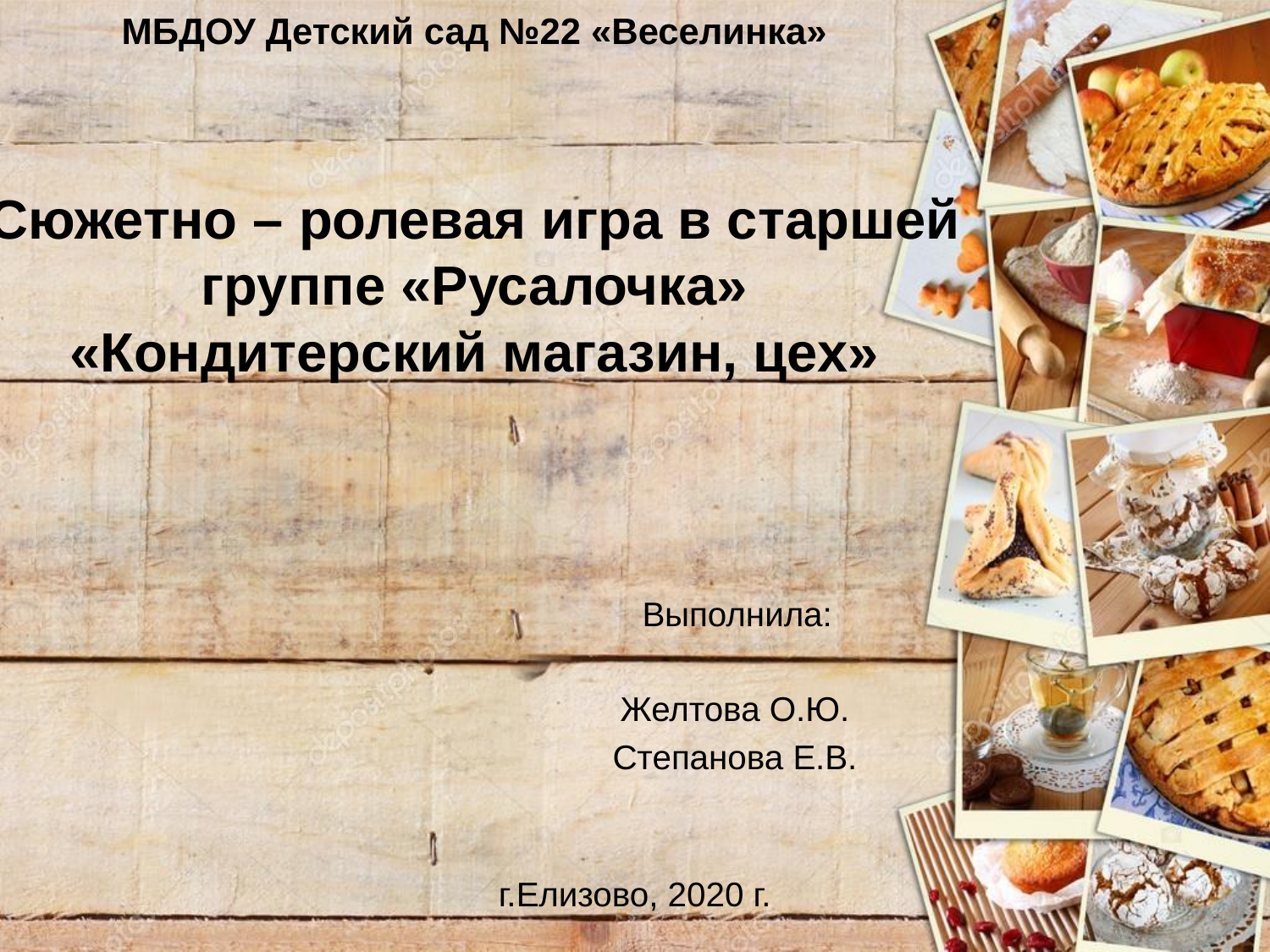

# МБДОУ Детский сад №22 «Веселинка» Сюжетно – ролевая игра в старшей группе «Русалочка» «Кондитерский магазин, цех»
                       Выполнила:

                     Желтова О.Ю.
                     Степанова Е.В.

г.Елизово, 2020 г.